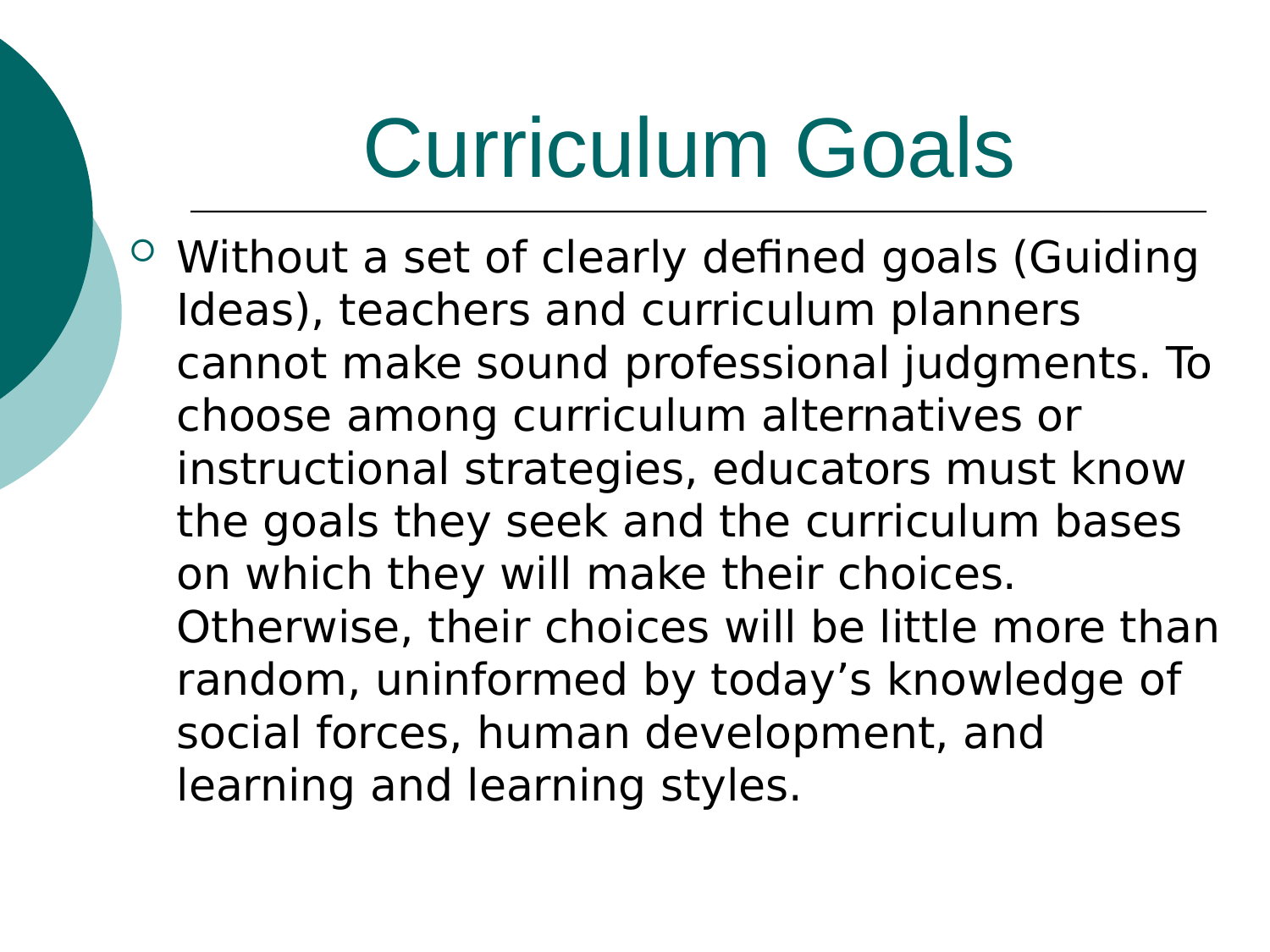

# Curriculum Goals
Without a set of clearly defined goals (Guiding Ideas), teachers and curriculum planners cannot make sound professional judgments. To choose among curriculum alternatives or instructional strategies, educators must know the goals they seek and the curriculum bases on which they will make their choices.  Otherwise, their choices will be little more than random, uninformed by today’s knowledge of social forces, human development, and learning and learning styles.